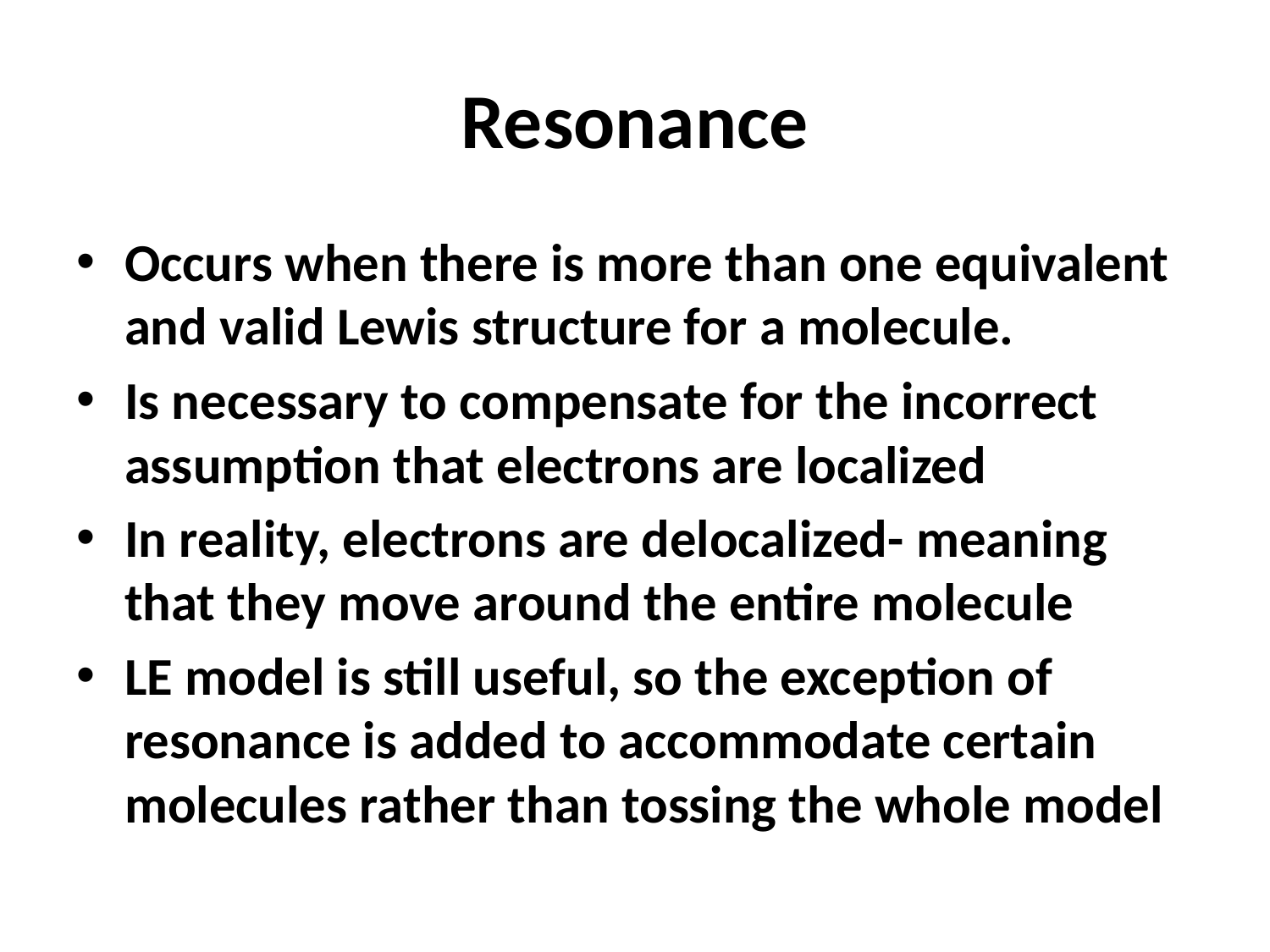

# Resonance
Occurs when there is more than one equivalent and valid Lewis structure for a molecule.
Is necessary to compensate for the incorrect assumption that electrons are localized
In reality, electrons are delocalized- meaning that they move around the entire molecule
LE model is still useful, so the exception of resonance is added to accommodate certain molecules rather than tossing the whole model